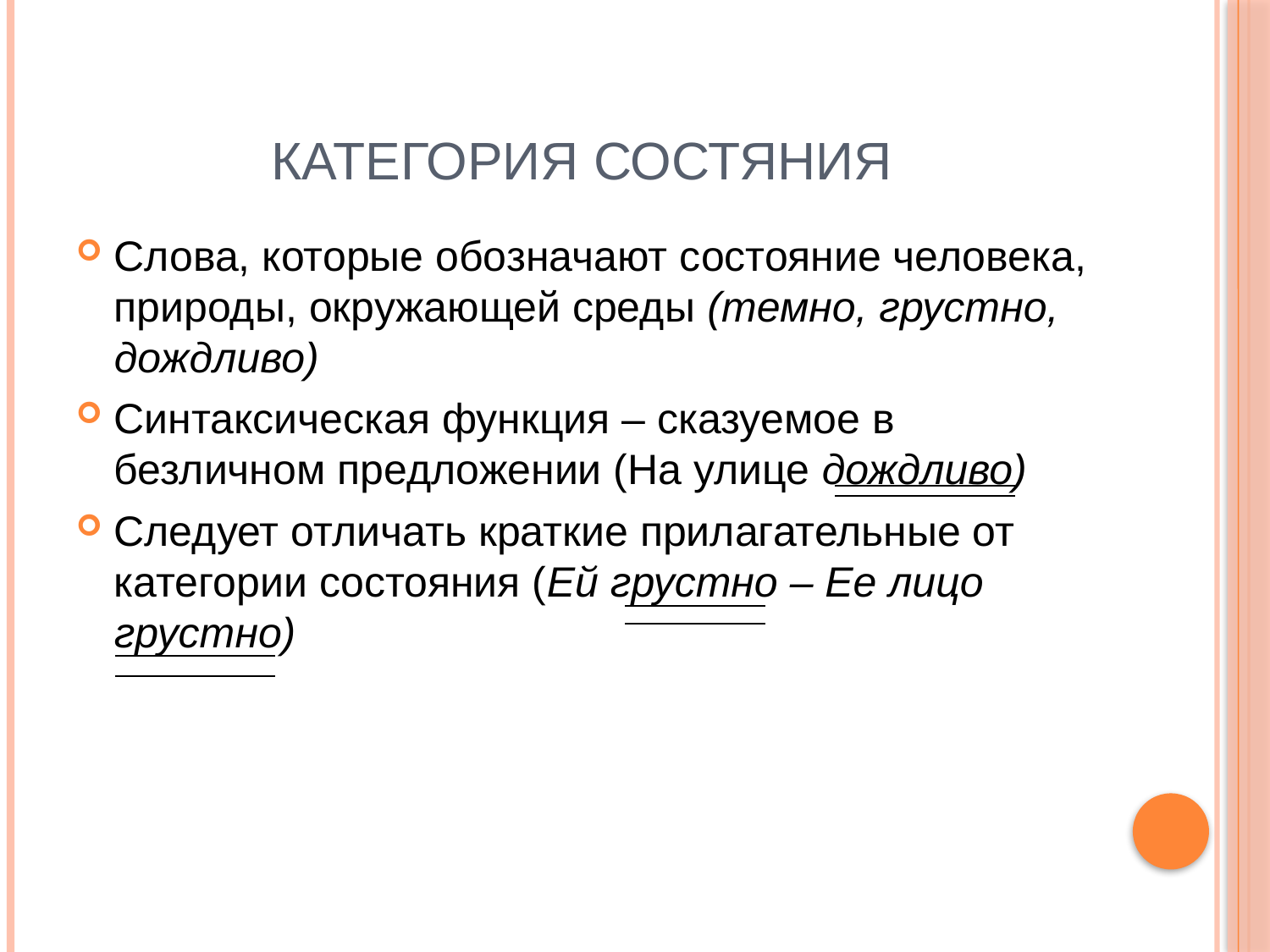

# КАТЕГОРИЯ СОСТЯНИЯ
Слова, которые обозначают состояние человека, природы, окружающей среды (темно, грустно, дождливо)
Синтаксическая функция – сказуемое в безличном предложении (На улице дождливо)
Следует отличать краткие прилагательные от категории состояния (Ей грустно – Ее лицо грустно)